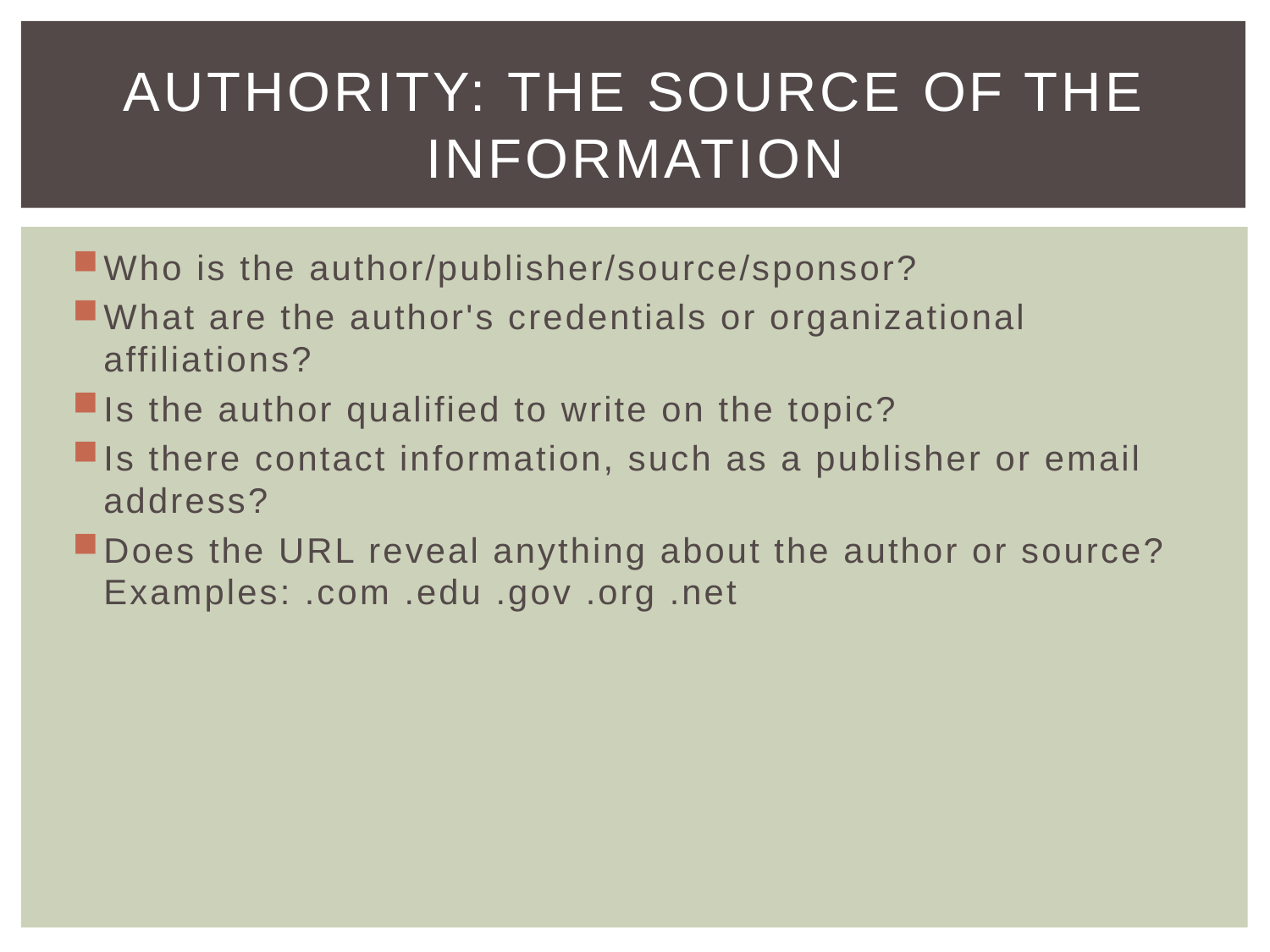

# Authority: The source of the information
Who is the author/publisher/source/sponsor?
What are the author's credentials or organizational affiliations?
Is the author qualified to write on the topic?
Is there contact information, such as a publisher or email address?
Does the URL reveal anything about the author or source? Examples: .com .edu .gov .org .net